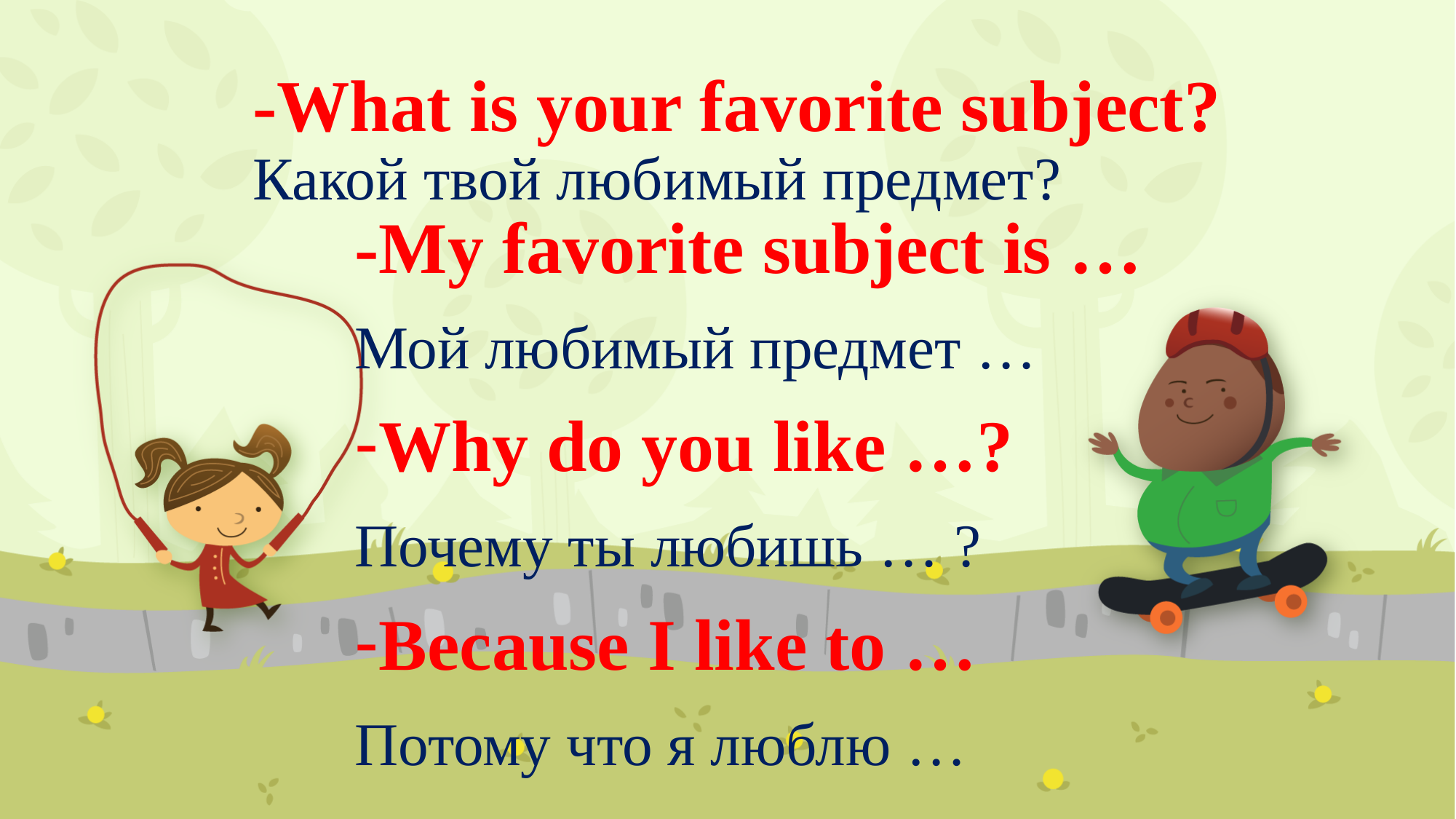

# -What is your favorite subject? Какой твой любимый предмет?
-My favorite subject is …
Мой любимый предмет …
Why do you like …?
Почему ты любишь … ?
Because I like to …
Потому что я люблю …